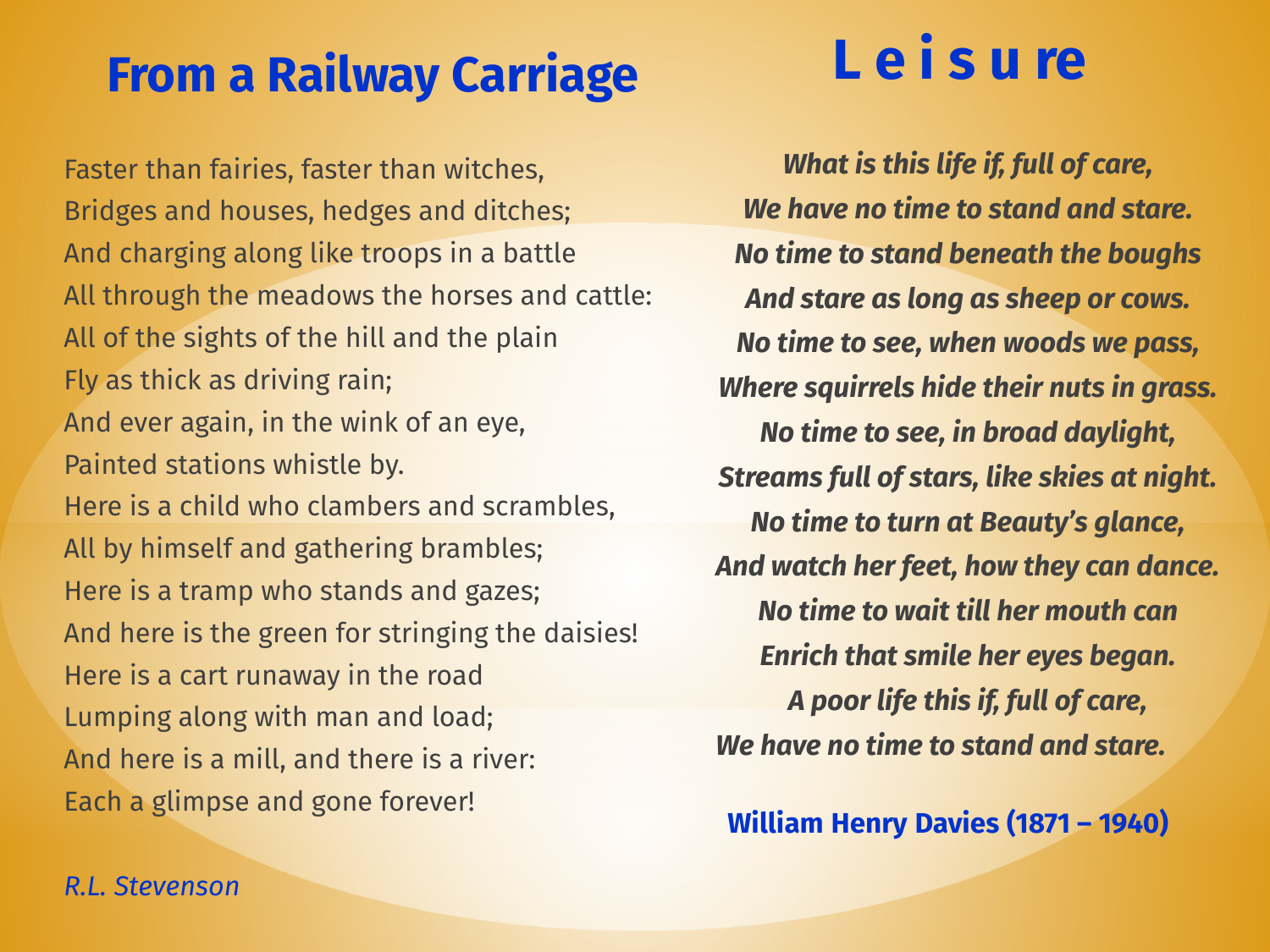

L e i s u re

What is this life if, full of care,
We have no time to stand and stare.
No time to stand beneath the boughs
And stare as long as sheep or cows.
No time to see, when woods we pass,
Where squirrels hide their nuts in grass.
No time to see, in broad daylight,
Streams full of stars, like skies at night.
No time to turn at Beauty’s glance,
And watch her feet, how they can dance.
No time to wait till her mouth can
Enrich that smile her eyes began.
A poor life this if, full of care,
We have no time to stand and stare.
  William Henry Davies (1871 – 1940)

From a Railway Carriage

Faster than fairies, faster than witches,
Bridges and houses, hedges and ditches;
And charging along like troops in a battle
All through the meadows the horses and cattle:
All of the sights of the hill and the plain
Fly as thick as driving rain;
And ever again, in the wink of an eye,
Painted stations whistle by.
Here is a child who clambers and scrambles,
All by himself and gathering brambles;
Here is a tramp who stands and gazes;
And here is the green for stringing the daisies!
Here is a cart runaway in the road
Lumping along with man and load;
And here is a mill, and there is a river:
Each a glimpse and gone forever!

R.L. Stevenson